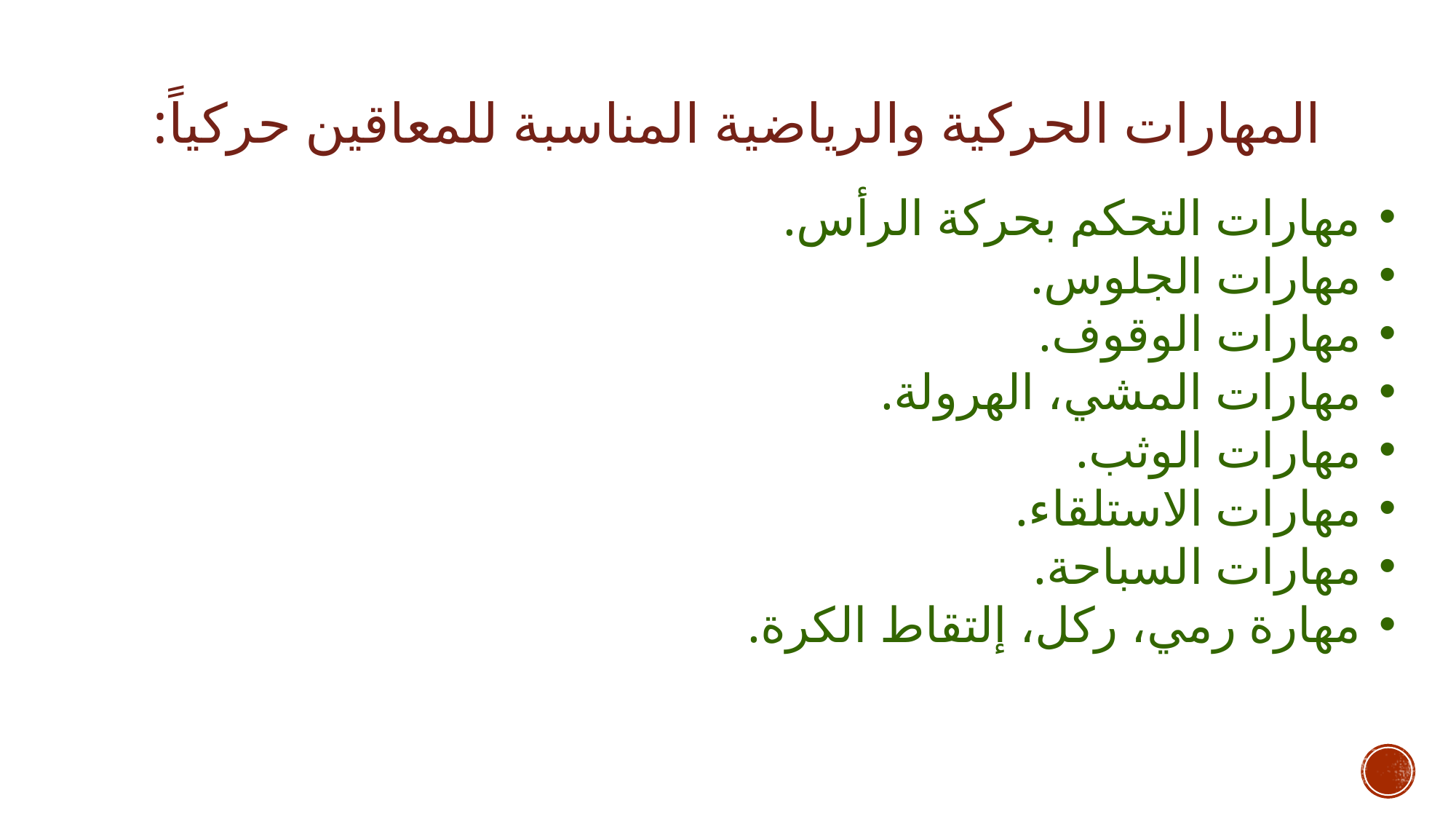

المهارات الحركية والرياضية المناسبة للمعاقين حركياً: ​

مهارات التحكم بحركة الرأس​.
مهارات الجلوس. ​
مهارات الوقوف. ​
مهارات المشي، الهرولة.
مهارات الوثب. ​
مهارات الاستلقاء. ​
مهارات السباحة.​
مهارة رمي، ركل، إلتقاط الكرة.